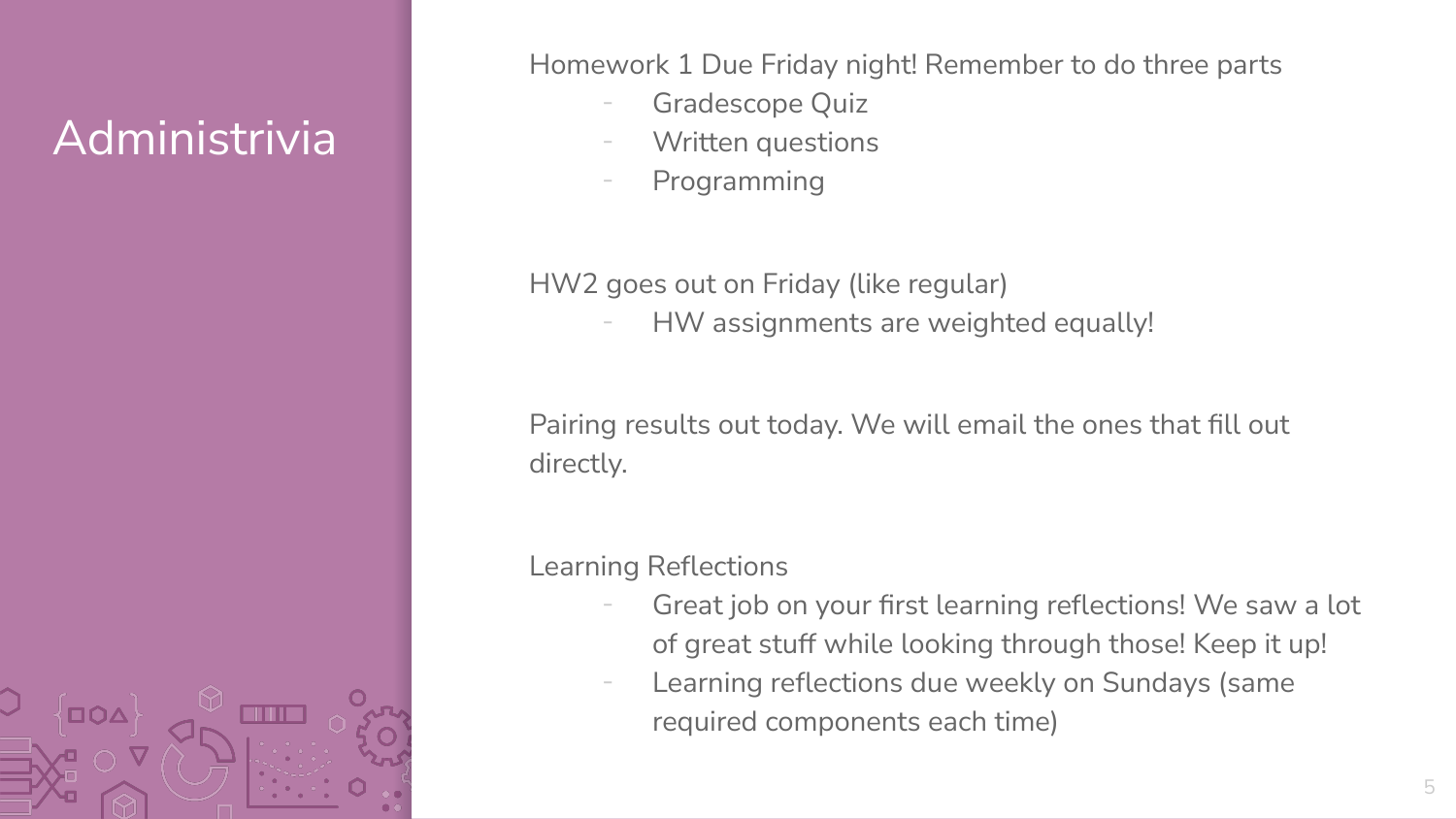

Homework 1 Due Friday night! Remember to do three parts
Gradescope Quiz
Written questions
Programming

HW2 goes out on Friday (like regular)
HW assignments are weighted equally!

Pairing results out today. We will email the ones that fill out directly.

Learning Reflections
Great job on your first learning reflections! We saw a lot of great stuff while looking through those! Keep it up!
Learning reflections due weekly on Sundays (same required components each time)
# Administrivia
5